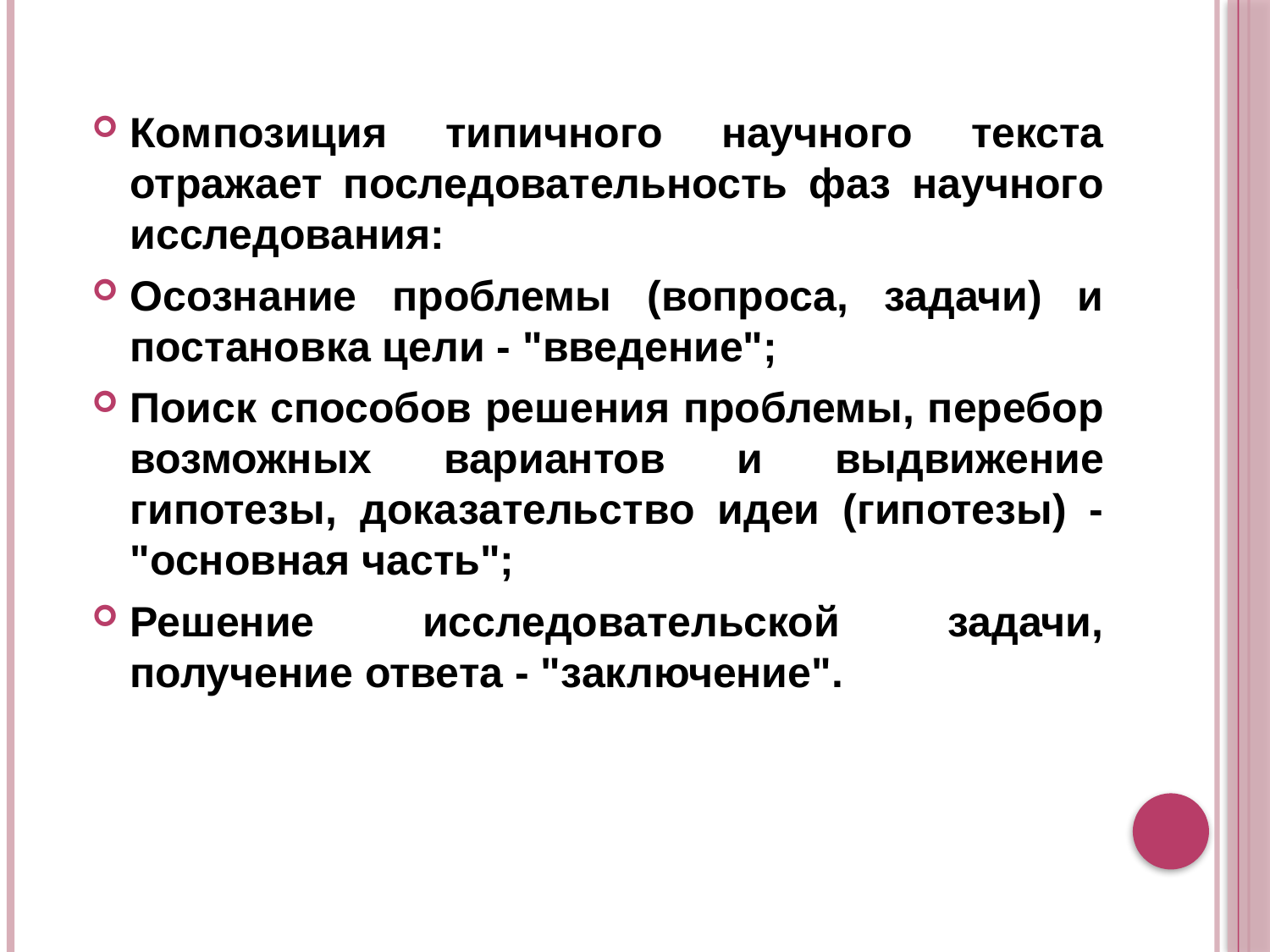

Композиция типичного научного текста отражает последовательность фаз научного исследования:
Осознание проблемы (вопроса, задачи) и постановка цели - "введение";
Поиск способов решения проблемы, перебор возможных вариантов и выдвижение гипотезы, доказательство идеи (гипотезы) - "основная часть";
Решение исследовательской задачи, получение ответа - "заключение".